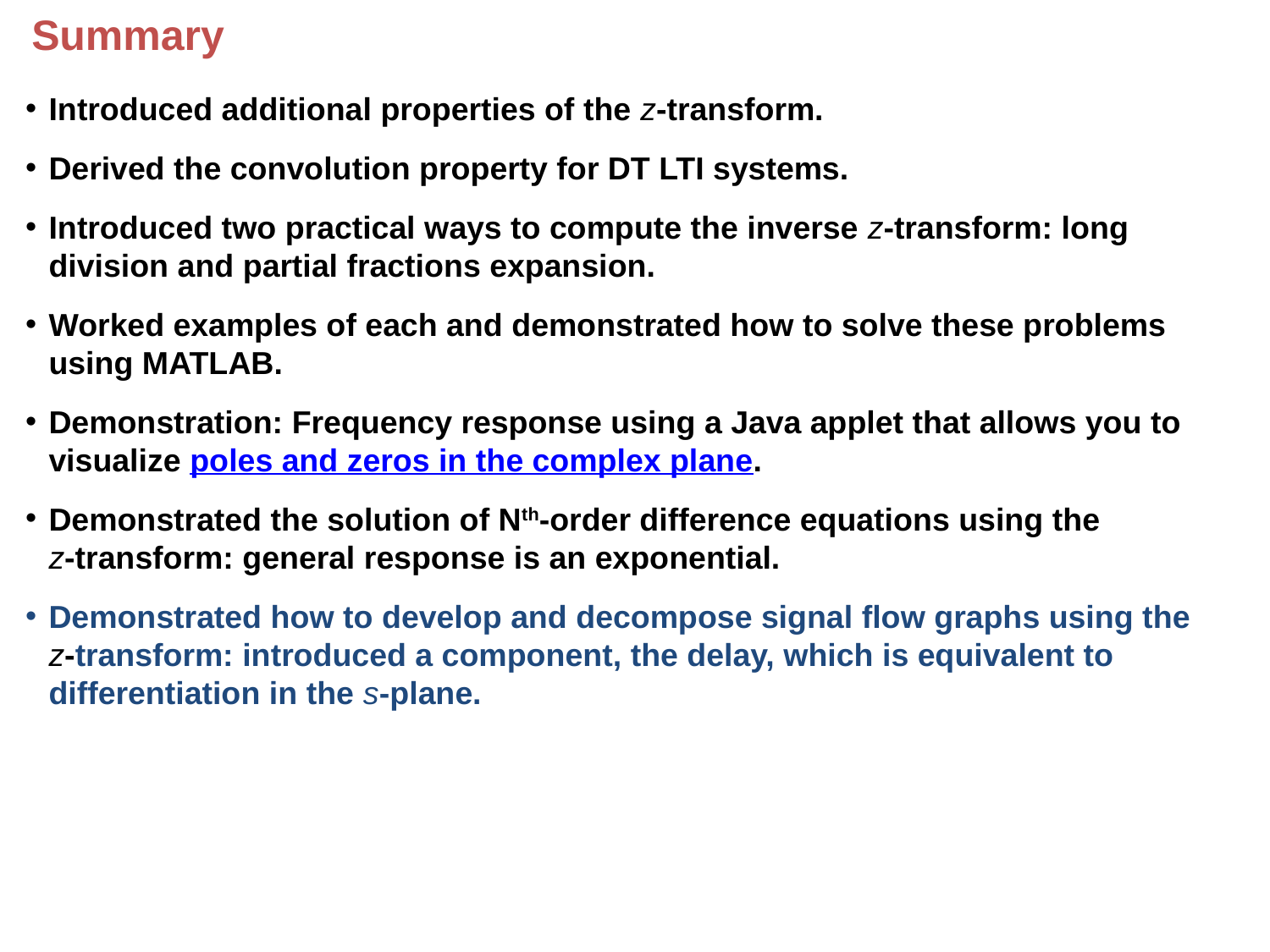

Summary
Introduced additional properties of the z-transform.
Derived the convolution property for DT LTI systems.
Introduced two practical ways to compute the inverse z-transform: long division and partial fractions expansion.
Worked examples of each and demonstrated how to solve these problems using MATLAB.
Demonstration: Frequency response using a Java applet that allows you to visualize poles and zeros in the complex plane.
Demonstrated the solution of Nth-order difference equations using the
z-transform: general response is an exponential.
Demonstrated how to develop and decompose signal flow graphs using the
z-transform: introduced a component, the delay, which is equivalent to differentiation in the s-plane.